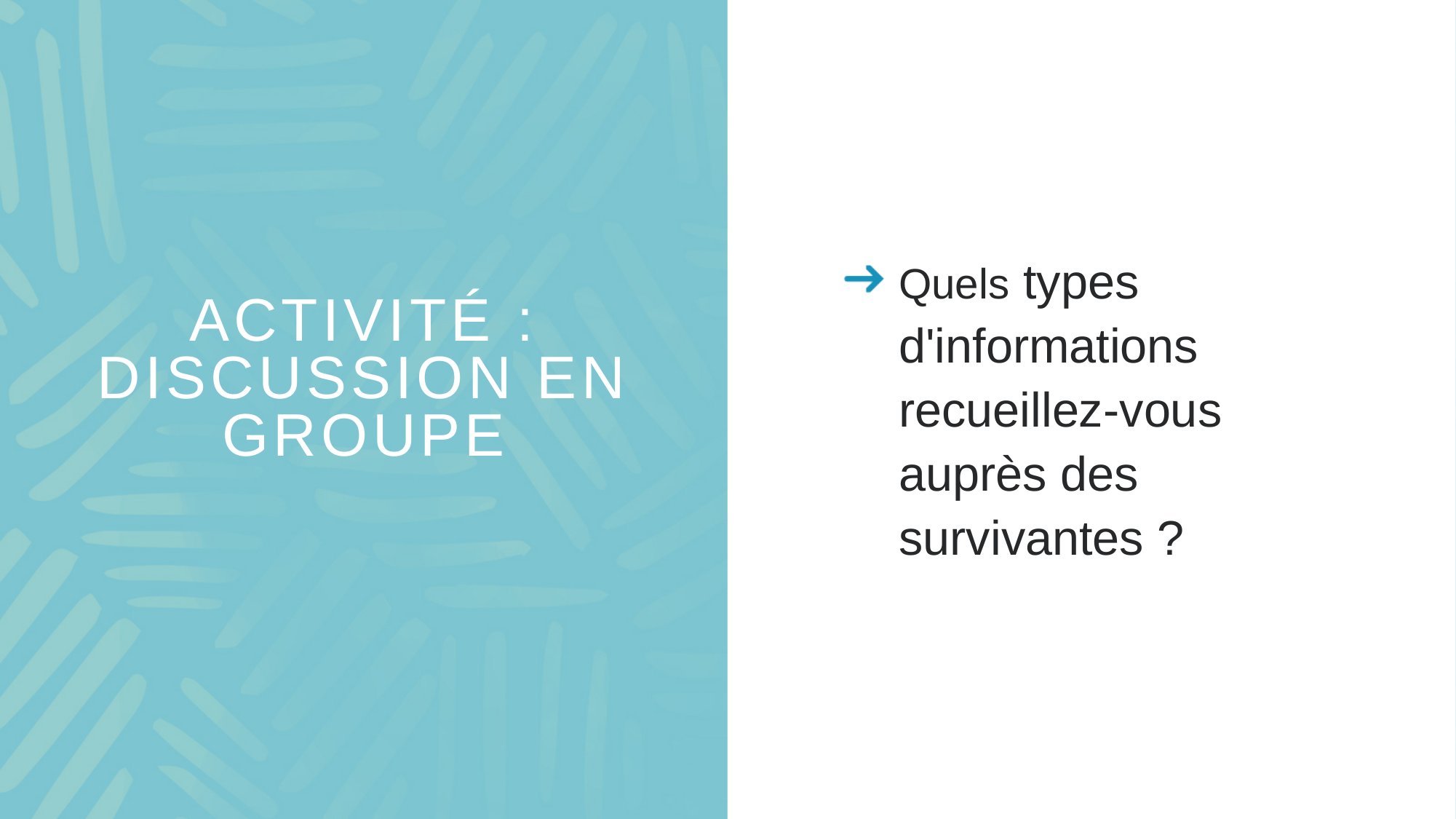

Quels types d'informations recueillez-vous auprès des survivantes ?
# Activité : Discussion en groupe